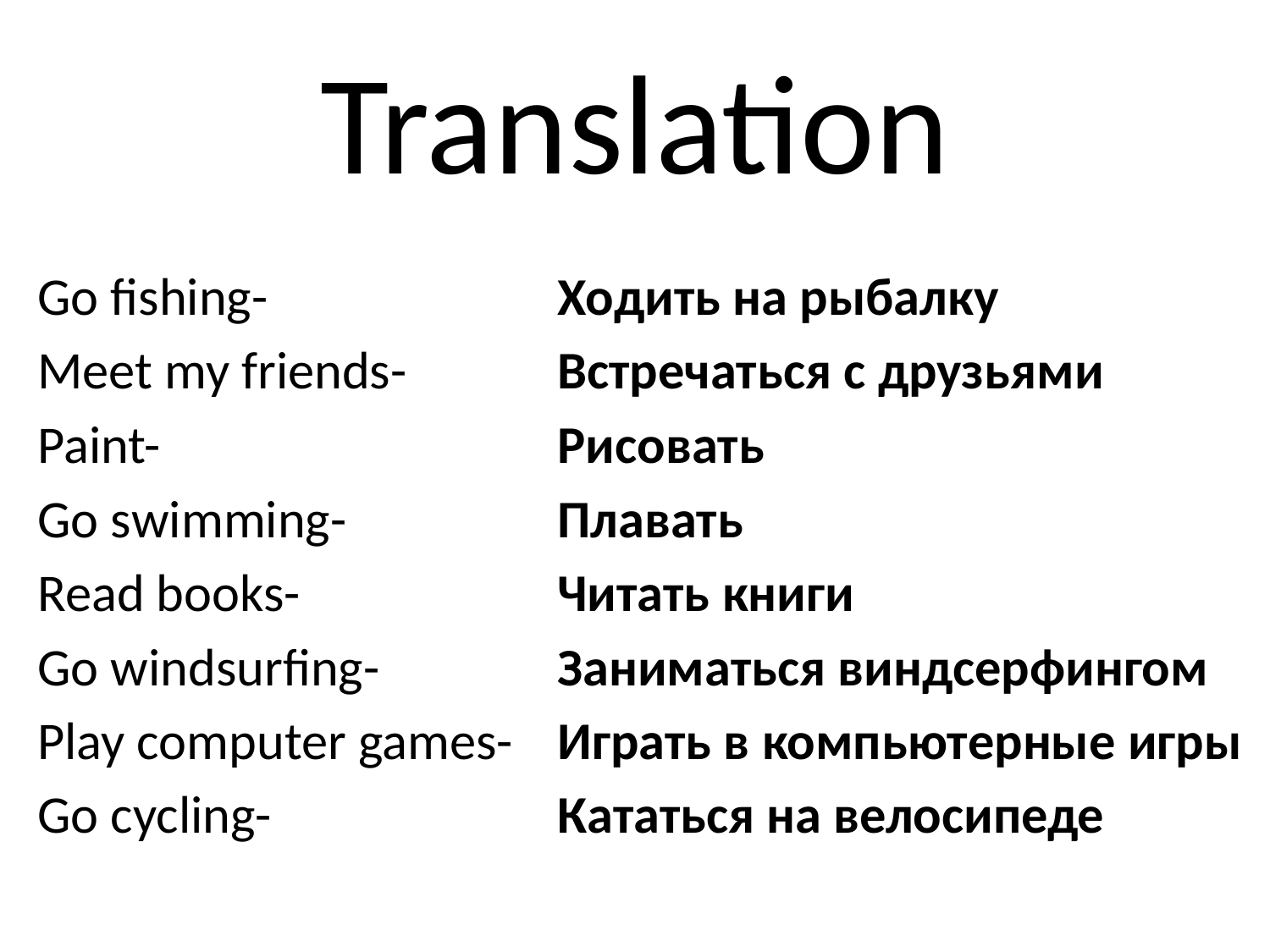

# Translation
Go fishing-
Meet my friends-
Paint-
Go swimming-
Read books-
Go windsurfing-
Play computer games-
Go cycling-
Ходить на рыбалку
Встречаться с друзьями
Рисовать
Плавать
Читать книги
Заниматься виндсерфингом
Играть в компьютерные игры
Кататься на велосипеде